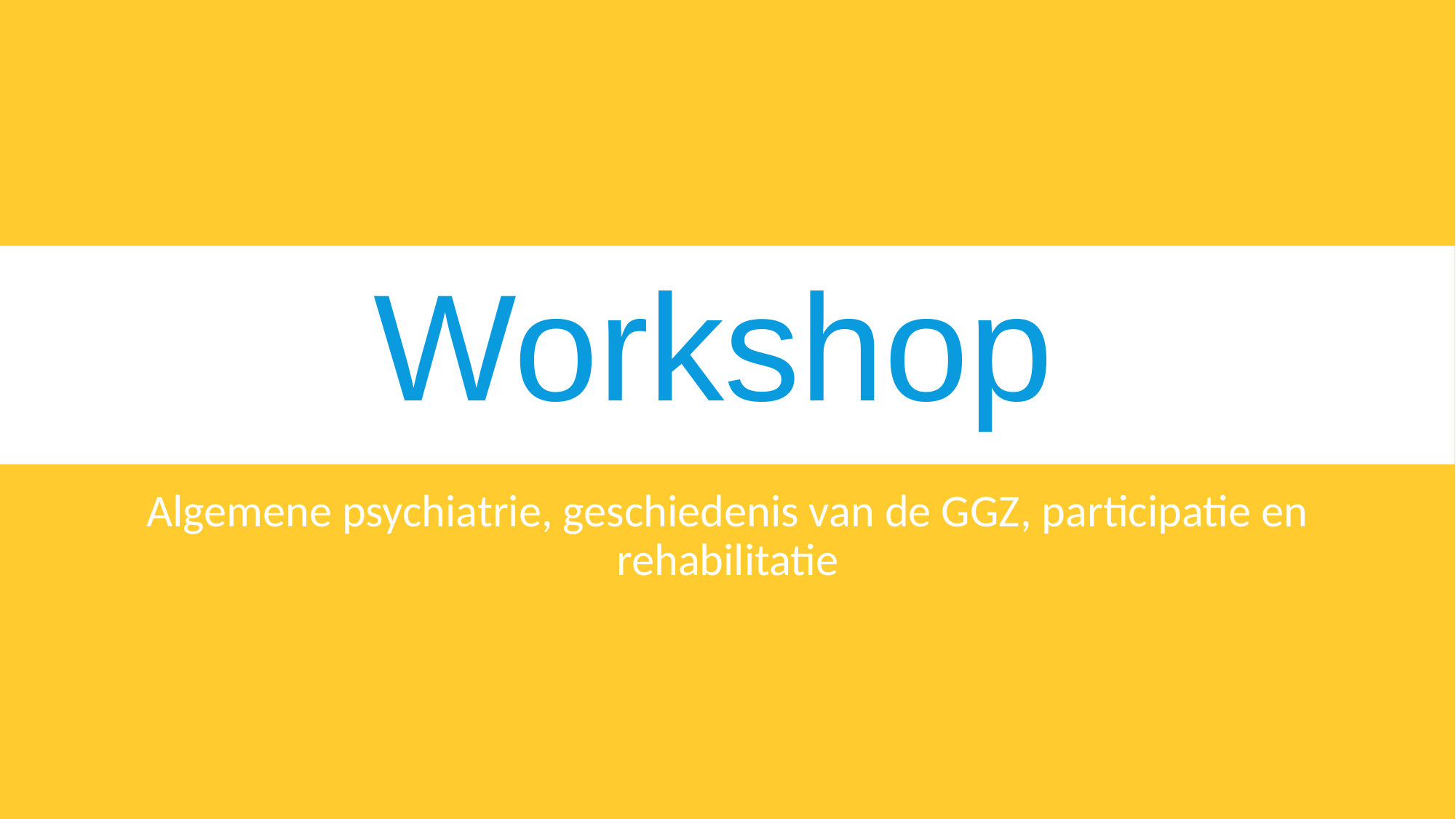

Workshop
Algemene psychiatrie, geschiedenis van de GGZ, participatie en rehabilitatie